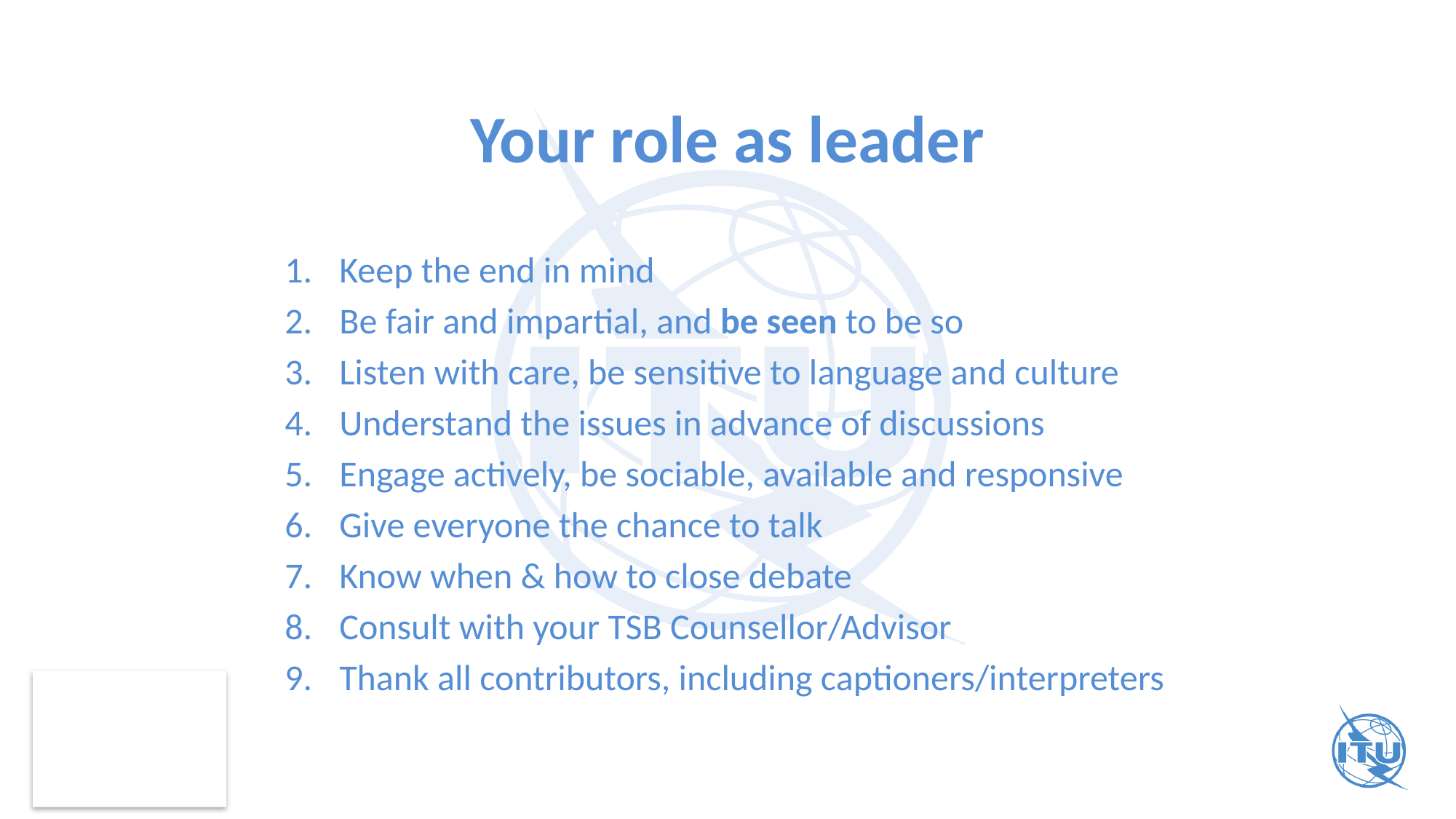

# Your role as leader
Keep the end in mind
Be fair and impartial, and be seen to be so
Listen with care, be sensitive to language and culture
Understand the issues in advance of discussions
Engage actively, be sociable, available and responsive
Give everyone the chance to talk
Know when & how to close debate
Consult with your TSB Counsellor/Advisor
Thank all contributors, including captioners/interpreters